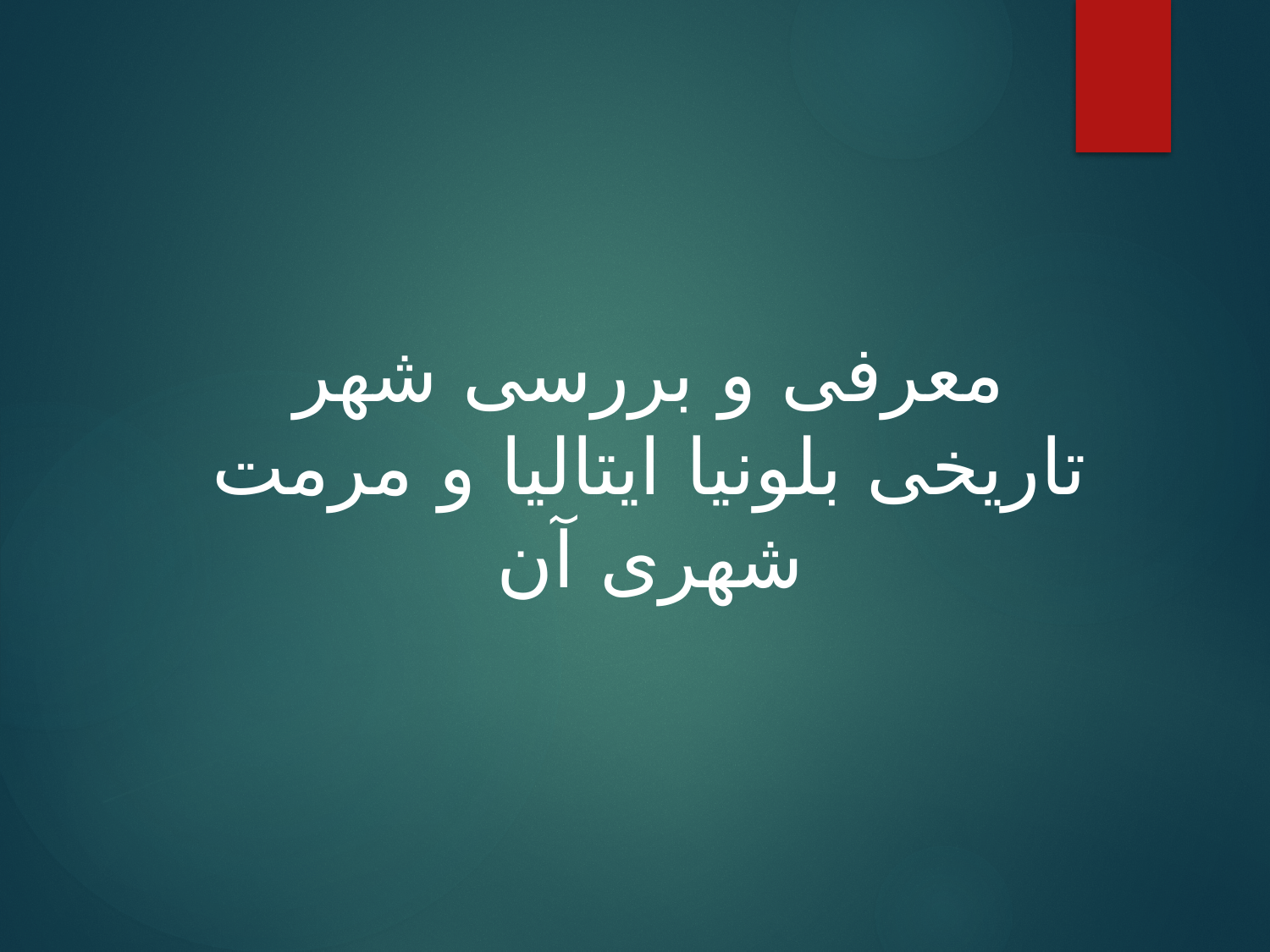

# معرفی و بررسی شهر تاریخی بلونیا ایتالیا و مرمت شهری آن